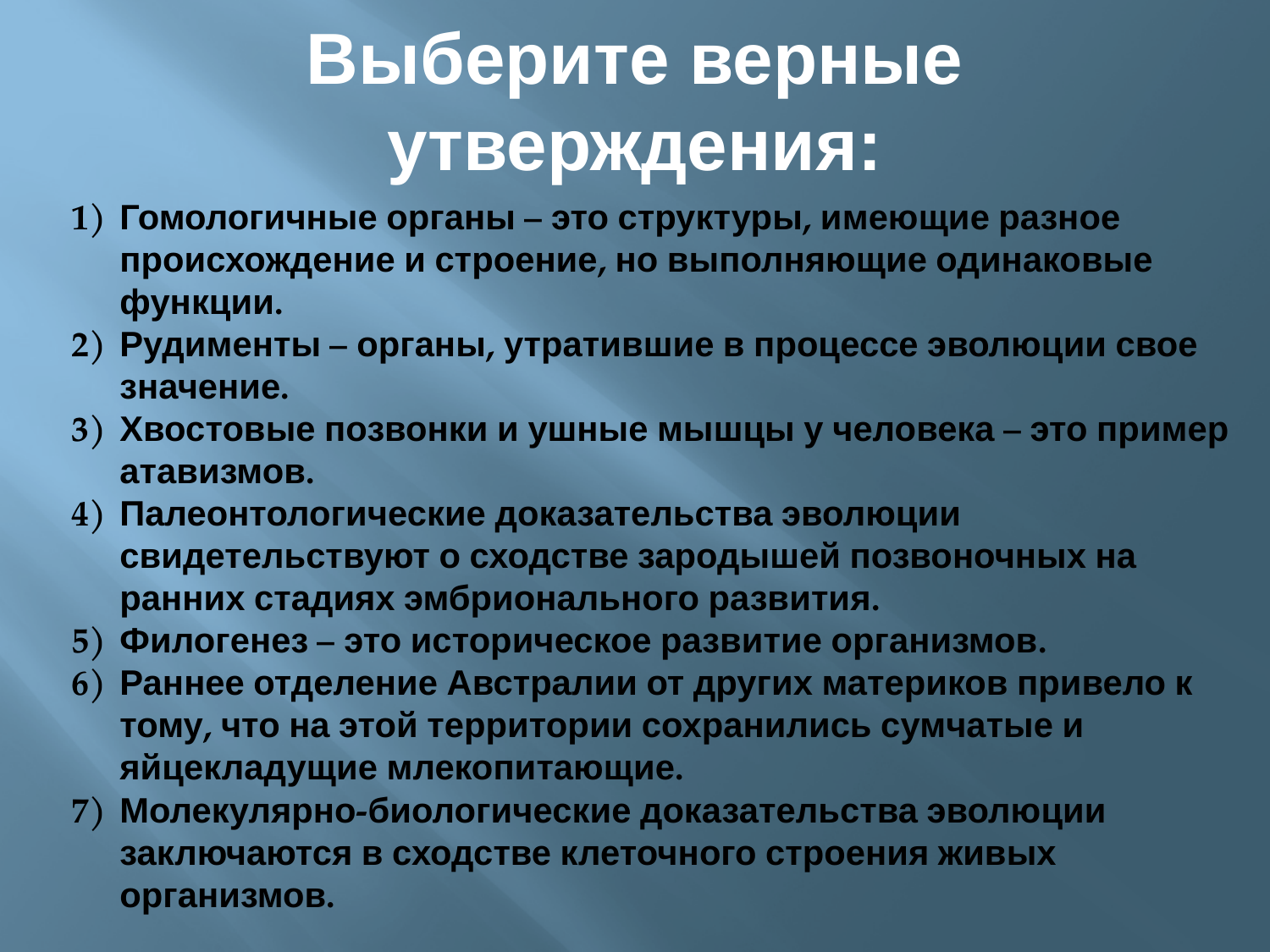

# Выберите верные утверждения:
Гомологичные органы – это структуры, имеющие разное происхождение и строение, но выполняющие одинаковые функции.
Рудименты – органы, утратившие в процессе эволюции свое значение.
Хвостовые позвонки и ушные мышцы у человека – это пример атавизмов.
Палеонтологические доказательства эволюции свидетельствуют о сходстве зародышей позвоночных на ранних стадиях эмбрионального развития.
Филогенез – это историческое развитие организмов.
Раннее отделение Австралии от других материков привело к тому, что на этой территории сохранились сумчатые и яйцекладущие млекопитающие.
Молекулярно-биологические доказательства эволюции заключаются в сходстве клеточного строения живых организмов.